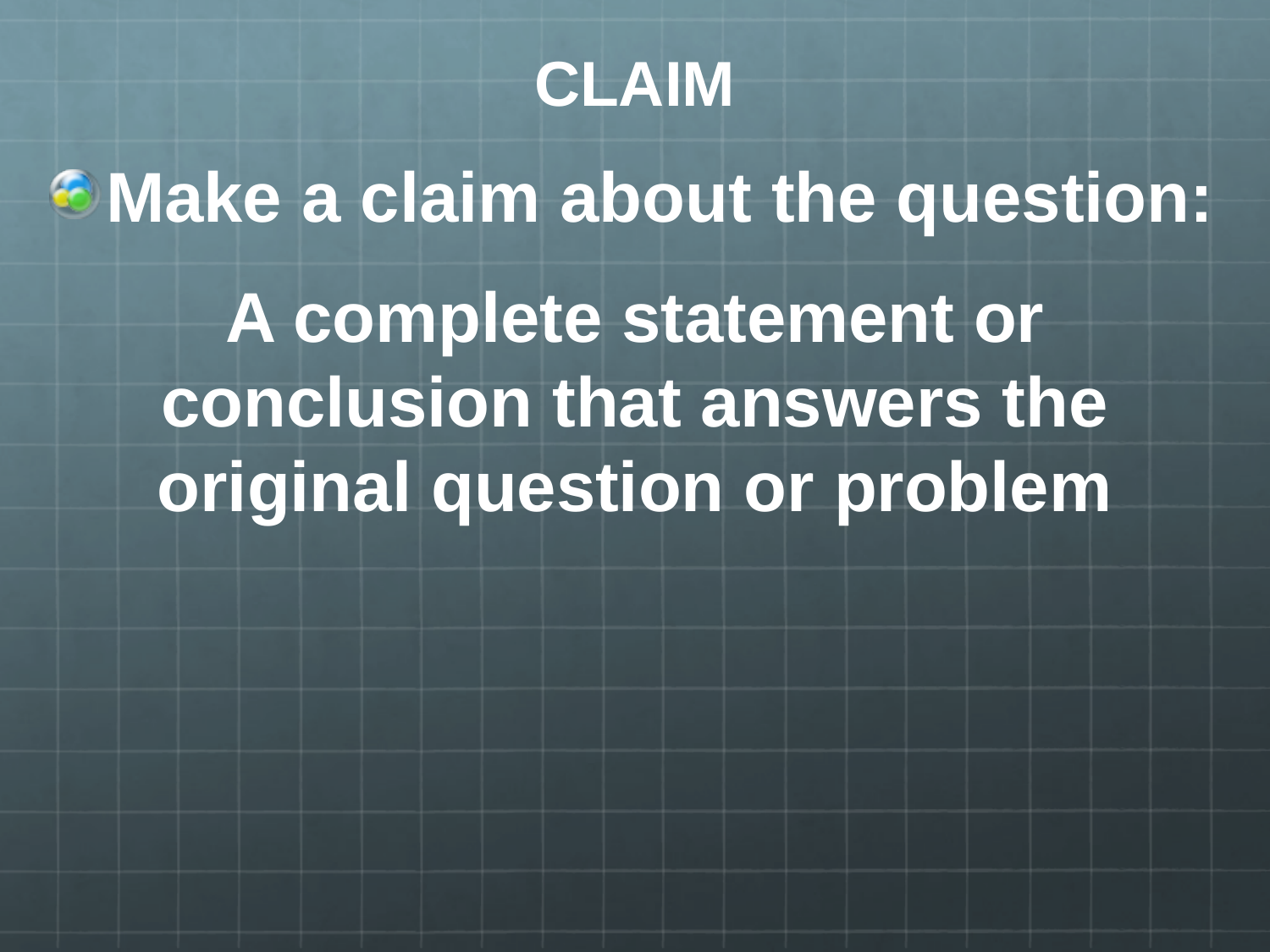

# CLAIM
Make a claim about the question:
A complete statement or conclusion that answers the original question or problem